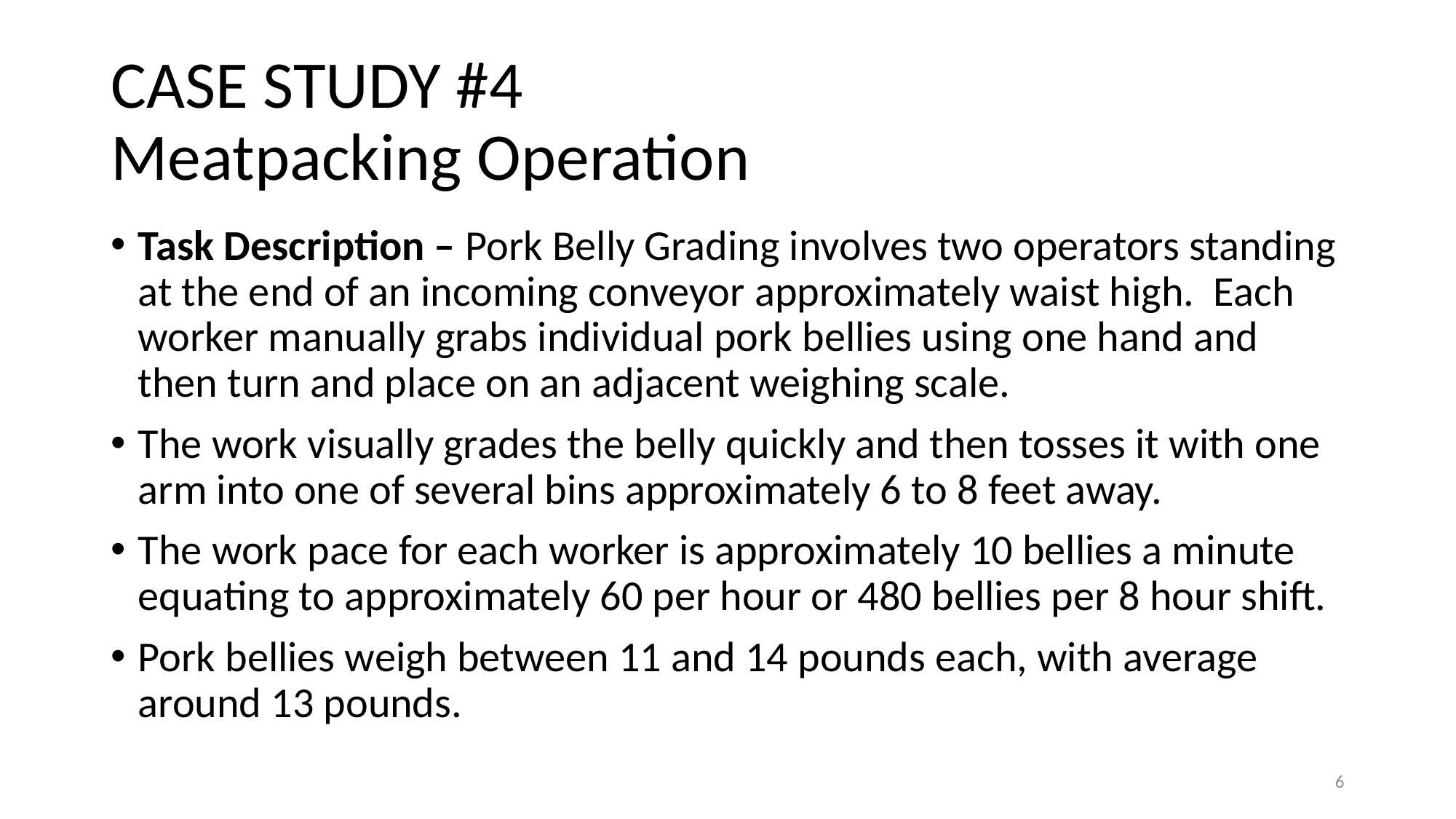

# CASE STUDY #4 Meatpacking Operation
Task Description – Pork Belly Grading involves two operators standing at the end of an incoming conveyor approximately waist high.  Each worker manually grabs individual pork bellies using one hand and then turn and place on an adjacent weighing scale.
The work visually grades the belly quickly and then tosses it with one arm into one of several bins approximately 6 to 8 feet away.
The work pace for each worker is approximately 10 bellies a minute equating to approximately 60 per hour or 480 bellies per 8 hour shift.
Pork bellies weigh between 11 and 14 pounds each, with average around 13 pounds.
6